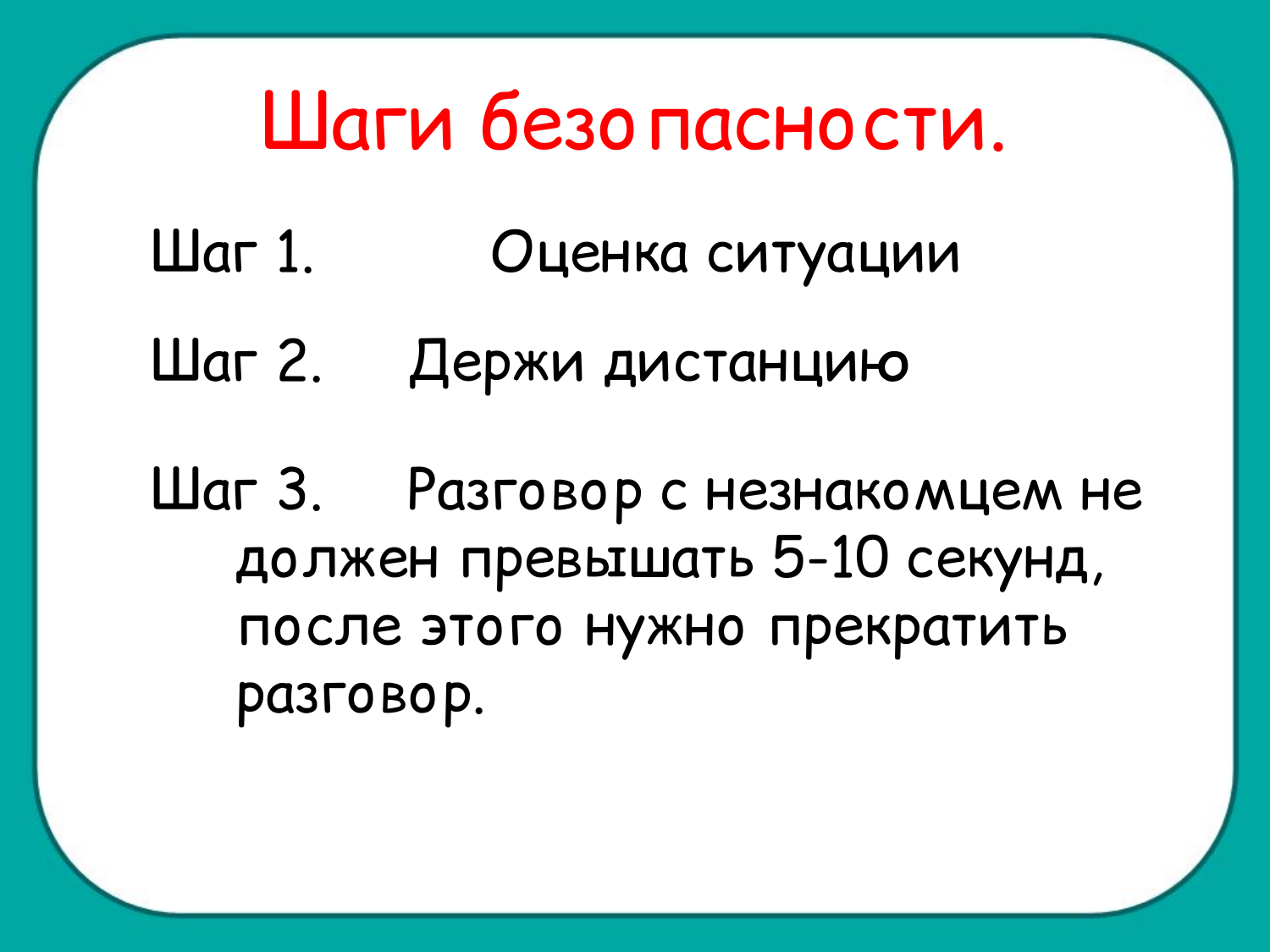

# Шаги безопасности.
Шаг 1.    	Оценка ситуации
Шаг 2.     Держи дистанцию
Шаг 3.     Разговор с незнакомцем не должен превышать 5-10 секунд, после этого нужно прекратить разговор.